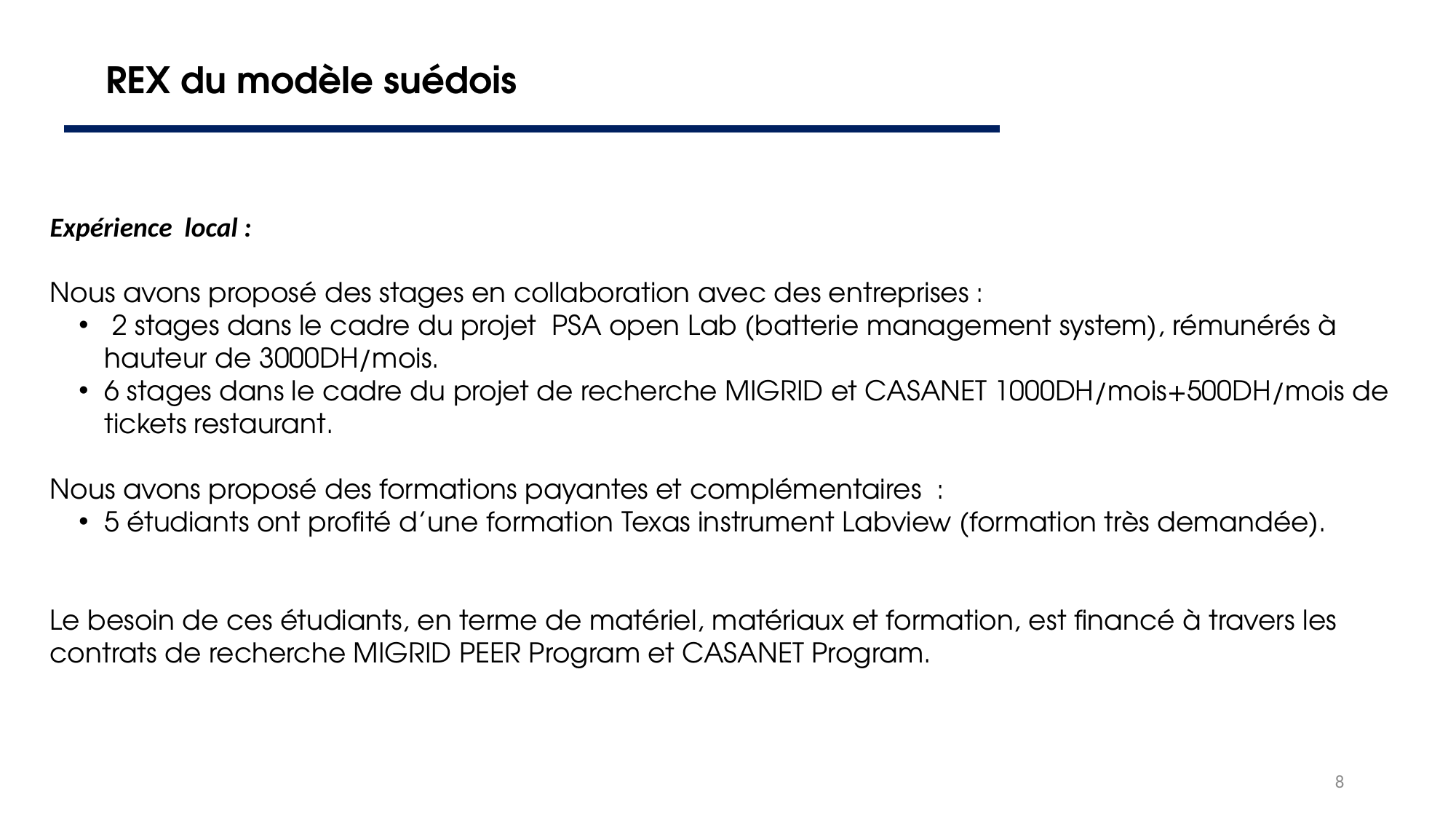

REX du modèle suédois

Expérience  local :

Nous avons proposé des stages en collaboration avec des entreprises :
 2 stages dans le cadre du projet  PSA open Lab (batterie management system), rémunérés à hauteur de 3000DH/mois.
6 stages dans le cadre du projet de recherche MIGRID et CASANET 1000DH/mois+500DH/mois de tickets restaurant.

Nous avons proposé des formations payantes et complémentaires  :
5 étudiants ont profité d’une formation Texas instrument Labview (formation très demandée).

Le besoin de ces étudiants, en terme de matériel, matériaux et formation, est financé à travers les contrats de recherche MIGRID PEER Program et CASANET Program.

8